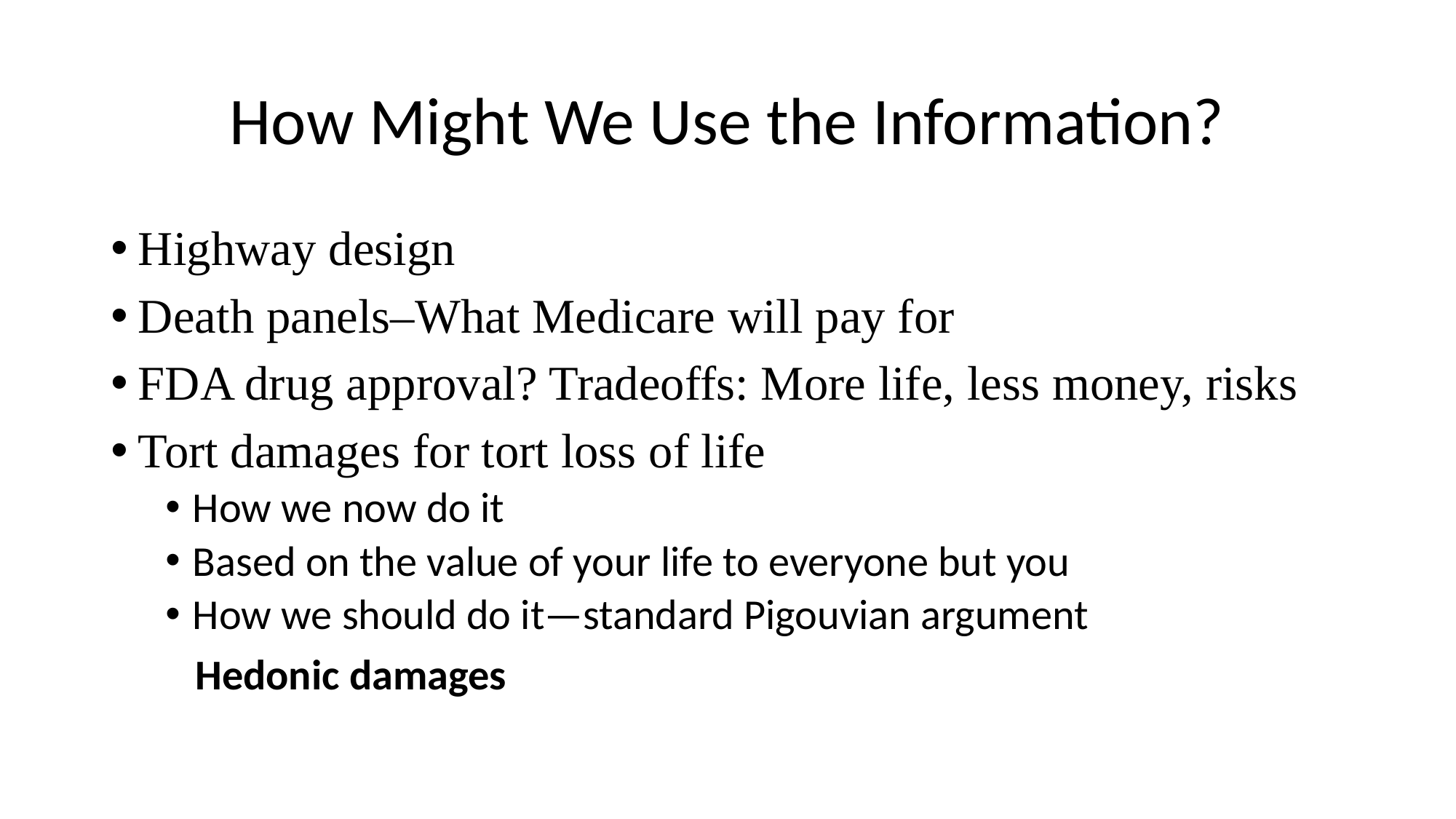

# How Might We Use the Information?
Highway design
Death panels–What Medicare will pay for
FDA drug approval? Tradeoffs: More life, less money, risks
Tort damages for tort loss of life
How we now do it
Based on the value of your life to everyone but you
How we should do it—standard Pigouvian argument
Hedonic damages